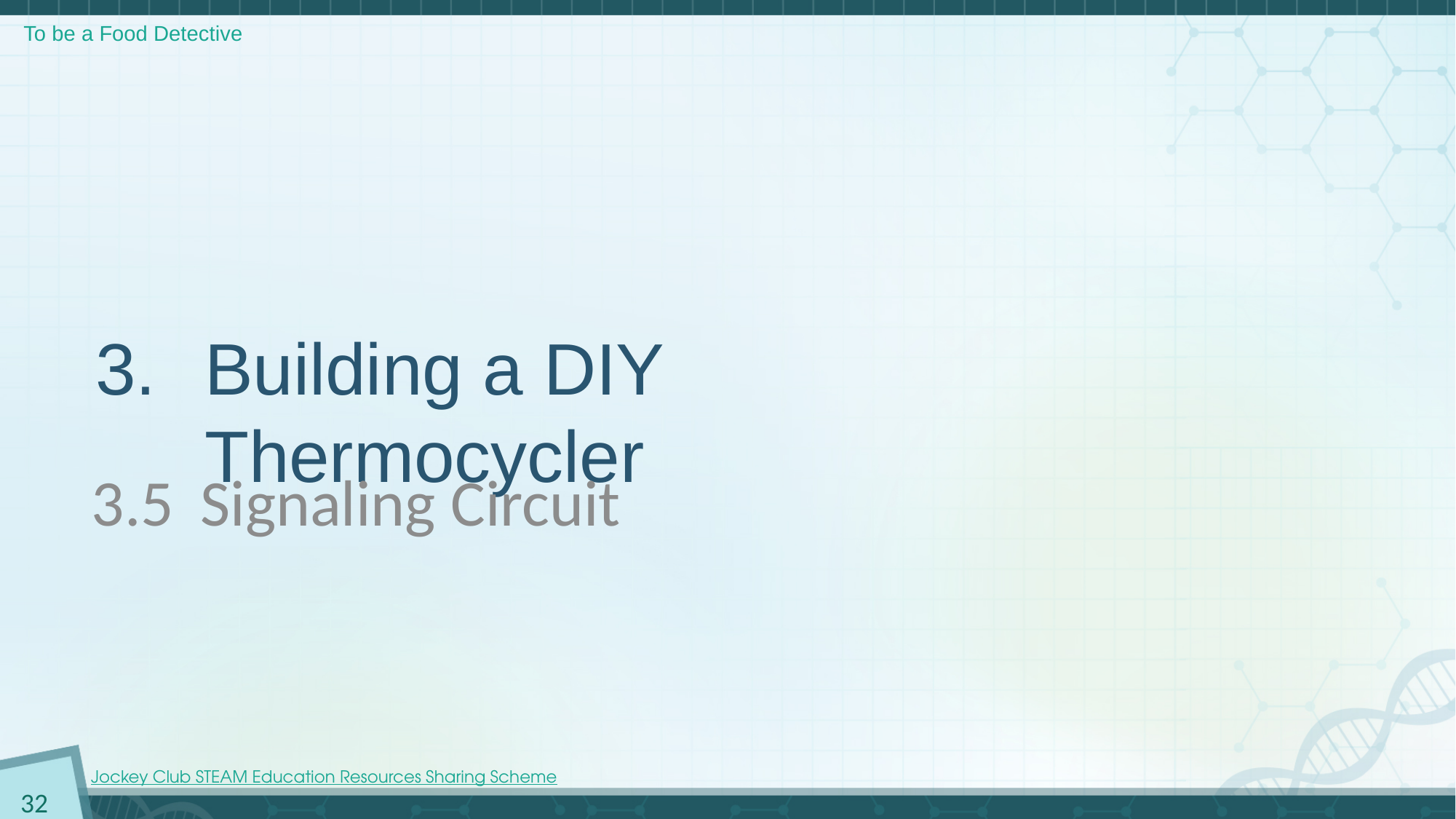

Building a DIY Thermocycler
3.5	Signaling Circuit
32